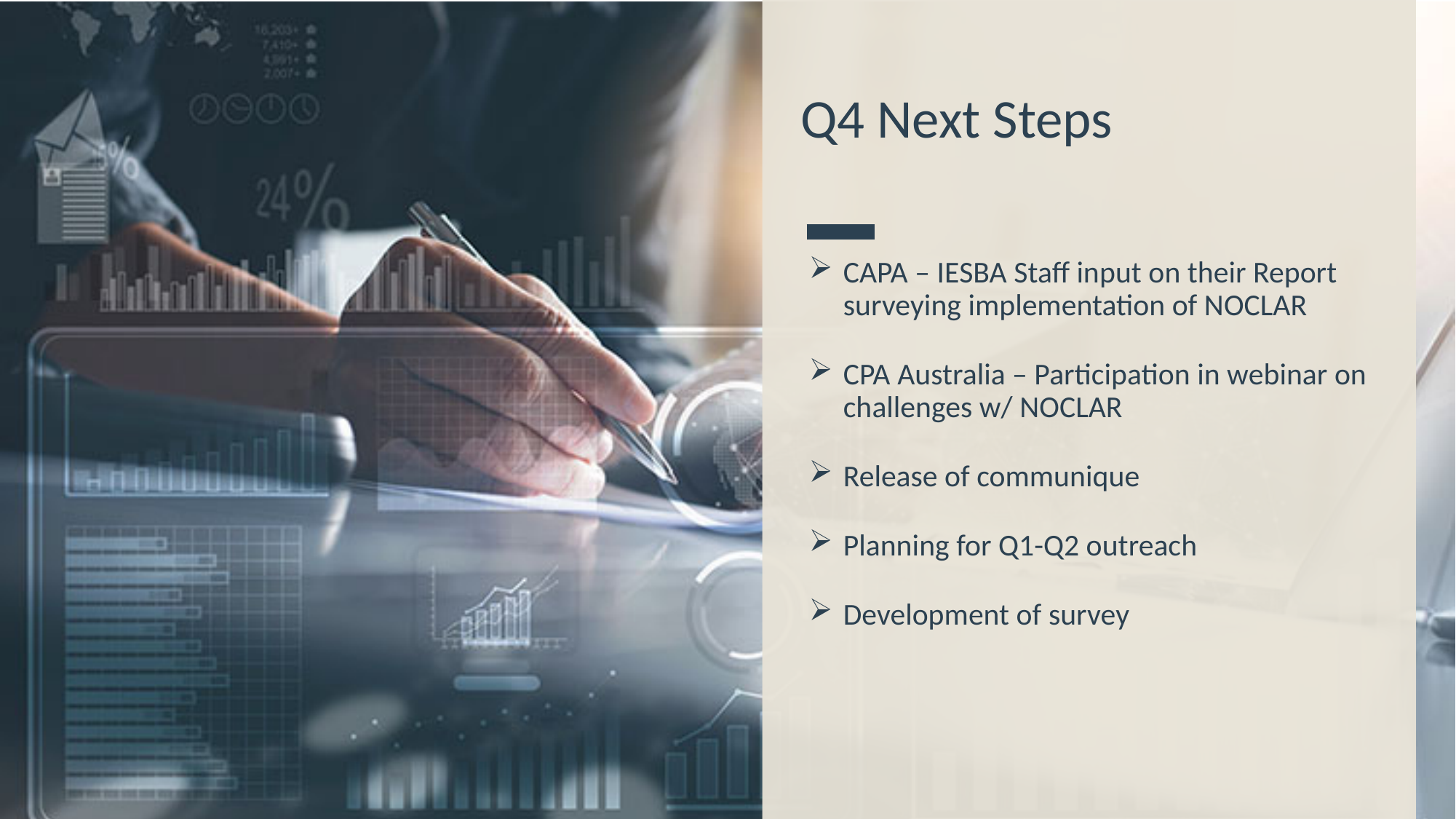

# Q4 Next Steps
CAPA – IESBA Staff input on their Report surveying implementation of NOCLAR
CPA Australia – Participation in webinar on challenges w/ NOCLAR
Release of communique
Planning for Q1-Q2 outreach
Development of survey